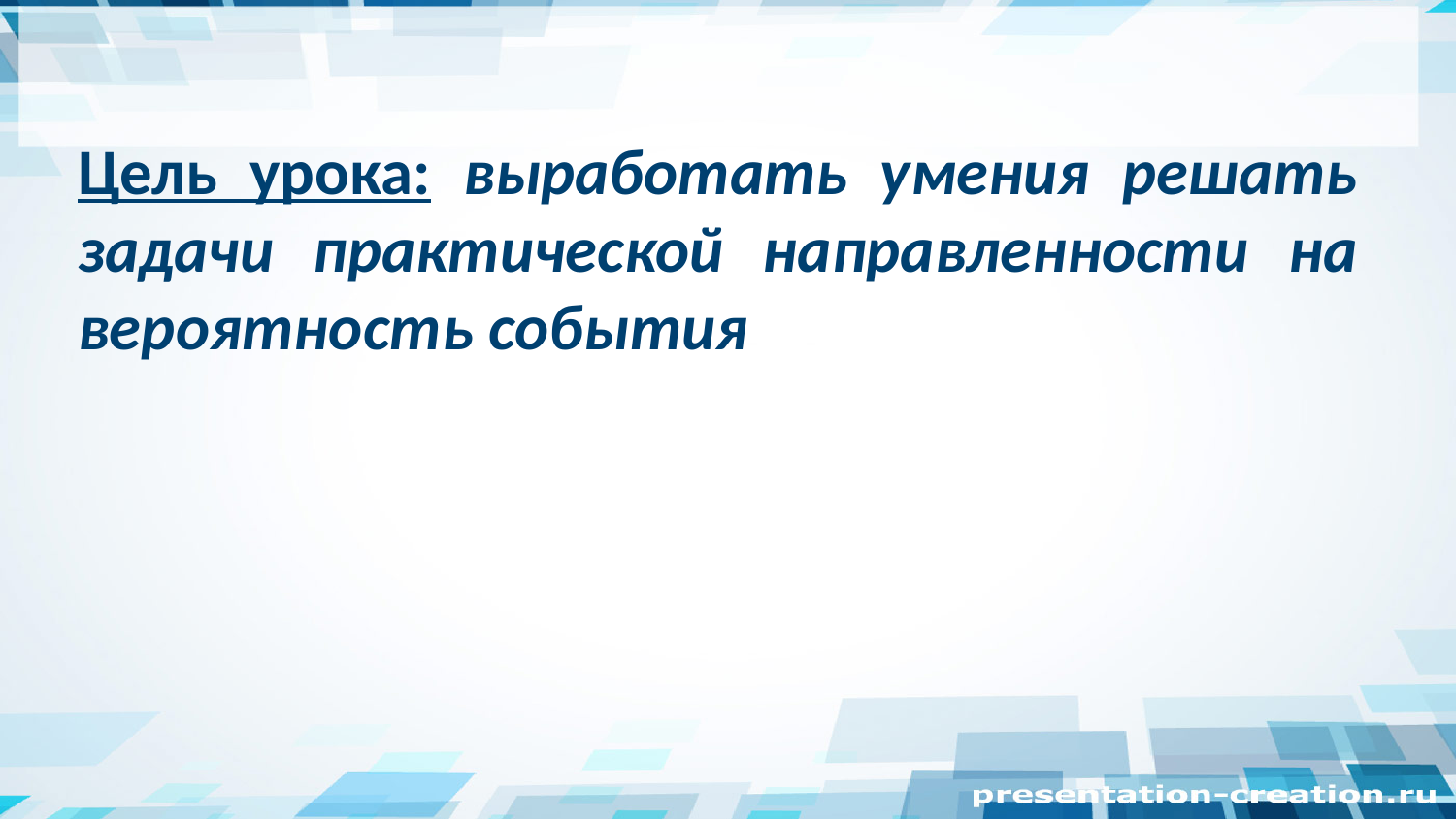

Цель урока: выработать умения решать задачи практической направленности на вероятность события